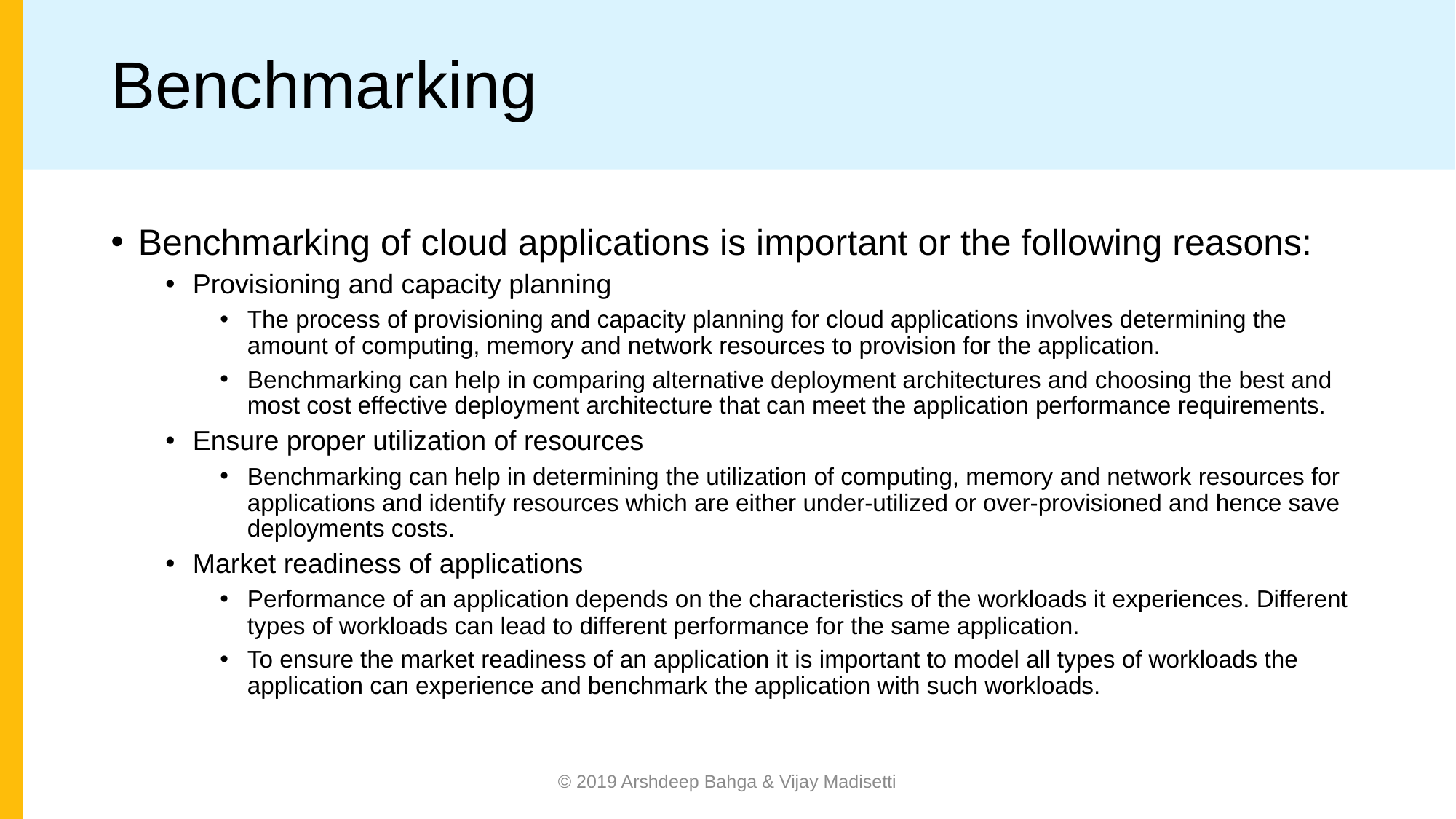

# Benchmarking
Benchmarking of cloud applications is important or the following reasons:
Provisioning and capacity planning
The process of provisioning and capacity planning for cloud applications involves determining the amount of computing, memory and network resources to provision for the application.
Benchmarking can help in comparing alternative deployment architectures and choosing the best and most cost effective deployment architecture that can meet the application performance requirements.
Ensure proper utilization of resources
Benchmarking can help in determining the utilization of computing, memory and network resources for applications and identify resources which are either under-utilized or over-provisioned and hence save deployments costs.
Market readiness of applications
Performance of an application depends on the characteristics of the workloads it experiences. Different types of workloads can lead to different performance for the same application.
To ensure the market readiness of an application it is important to model all types of workloads the application can experience and benchmark the application with such workloads.
© 2019 Arshdeep Bahga & Vijay Madisetti